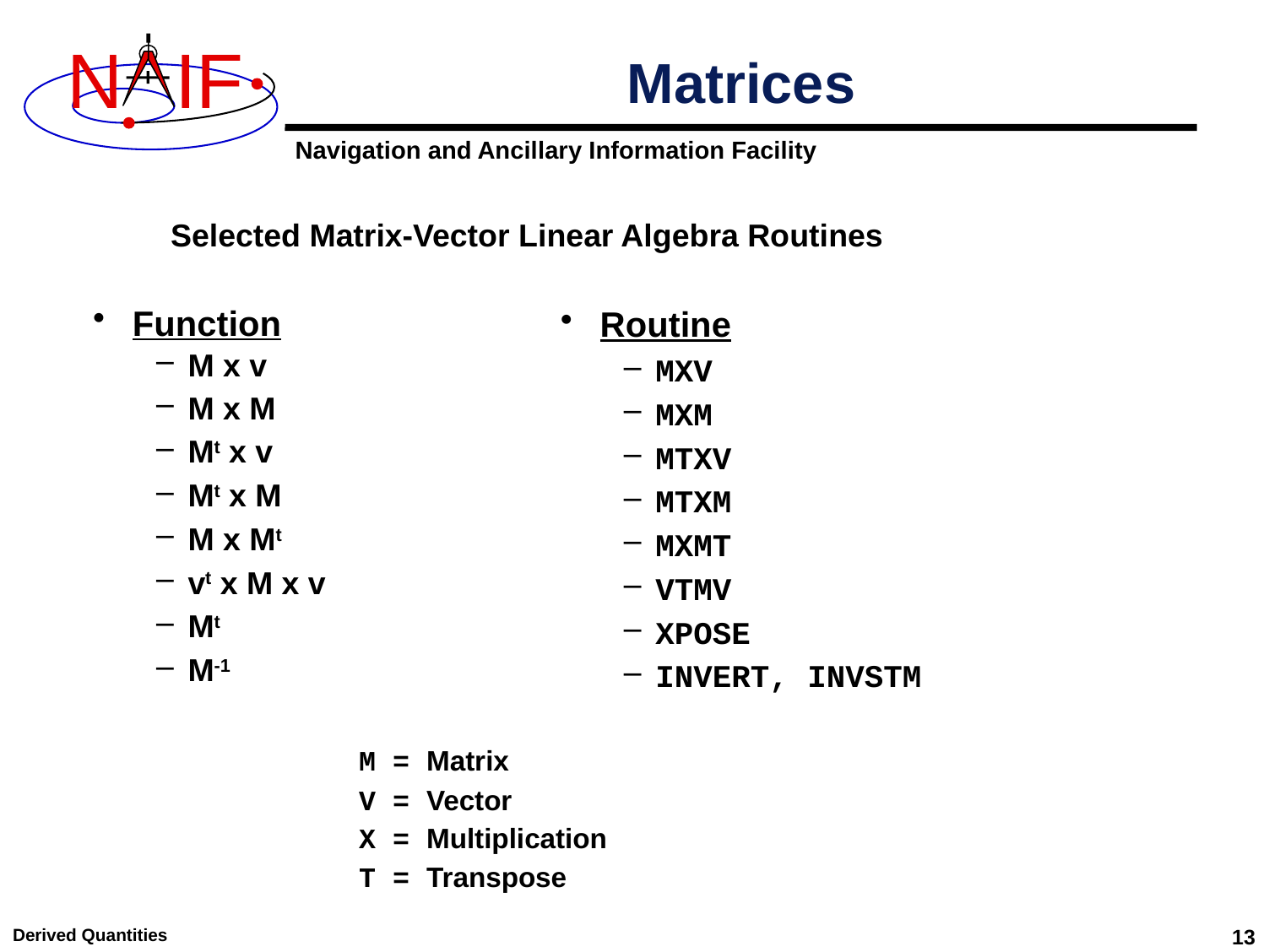

# Matrices
Selected Matrix-Vector Linear Algebra Routines
Routine
MXV
MXM
MTXV
MTXM
MXMT
VTMV
XPOSE
INVERT, INVSTM
Function
M x v
M x M
Mt x v
Mt x M
M x Mt
vt x M x v
Mt
M-1

M = Matrix
V = Vector
X = Multiplication
T = Transpose
Derived Quantities
13